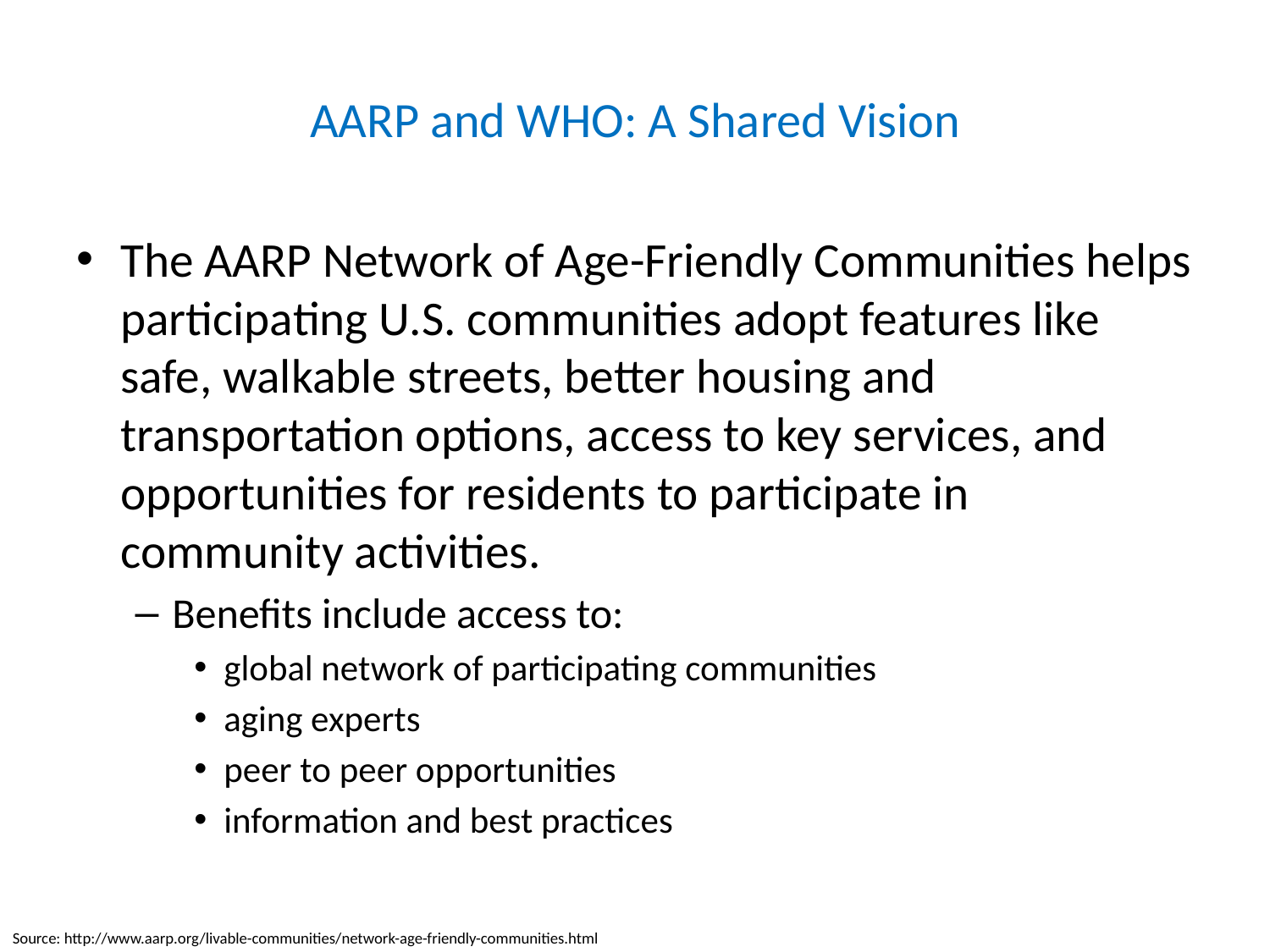

# AARP and WHO: A Shared Vision
The AARP Network of Age-Friendly Communities helps participating U.S. communities adopt features like safe, walkable streets, better housing and transportation options, access to key services, and opportunities for residents to participate in community activities.
Benefits include access to:
global network of participating communities
aging experts
peer to peer opportunities
information and best practices
Source: http://www.aarp.org/livable-communities/network-age-friendly-communities.html